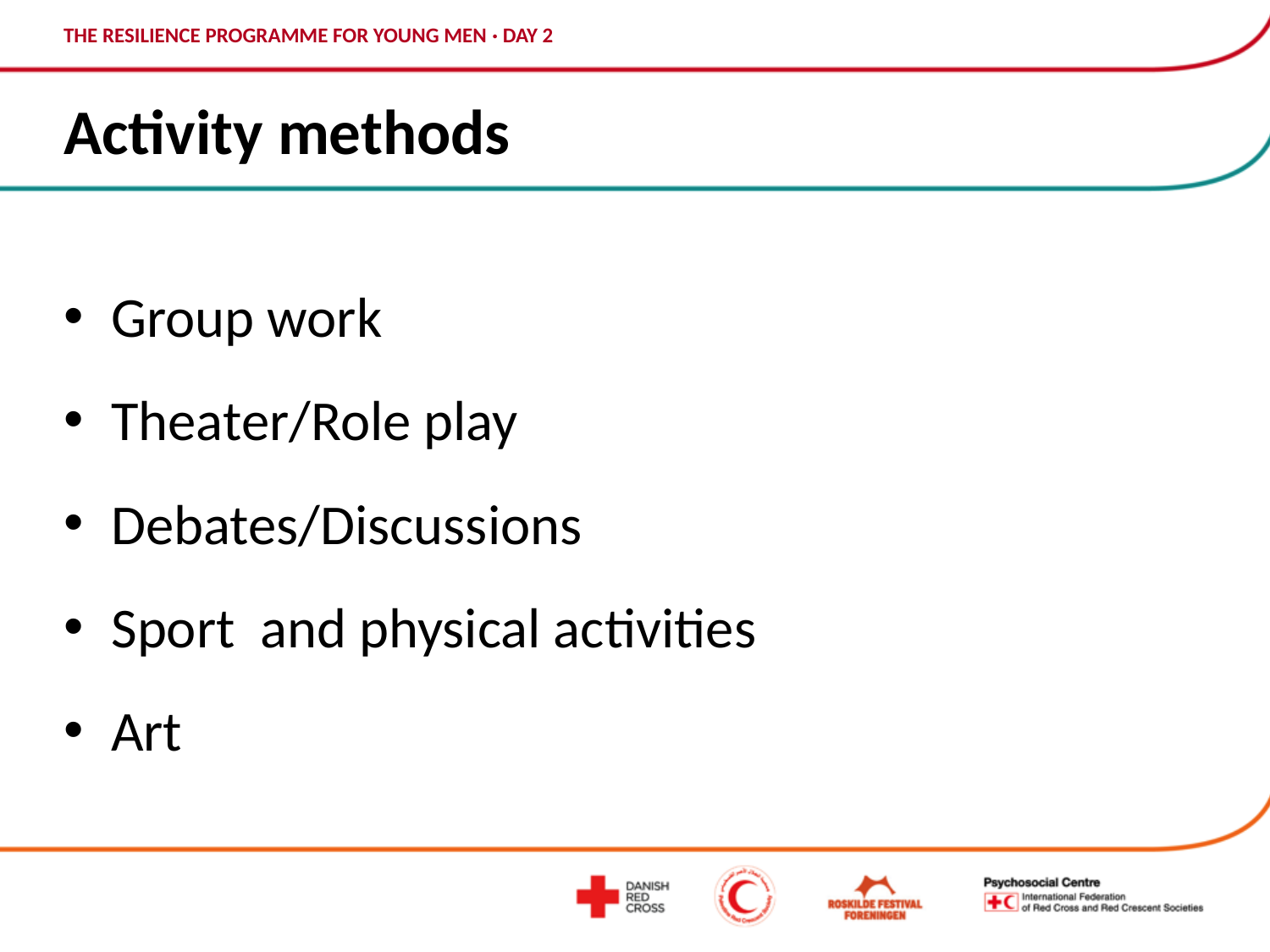

# Activity methods
Group work
Theater/Role play
Debates/Discussions
Sport  and physical activities
Art